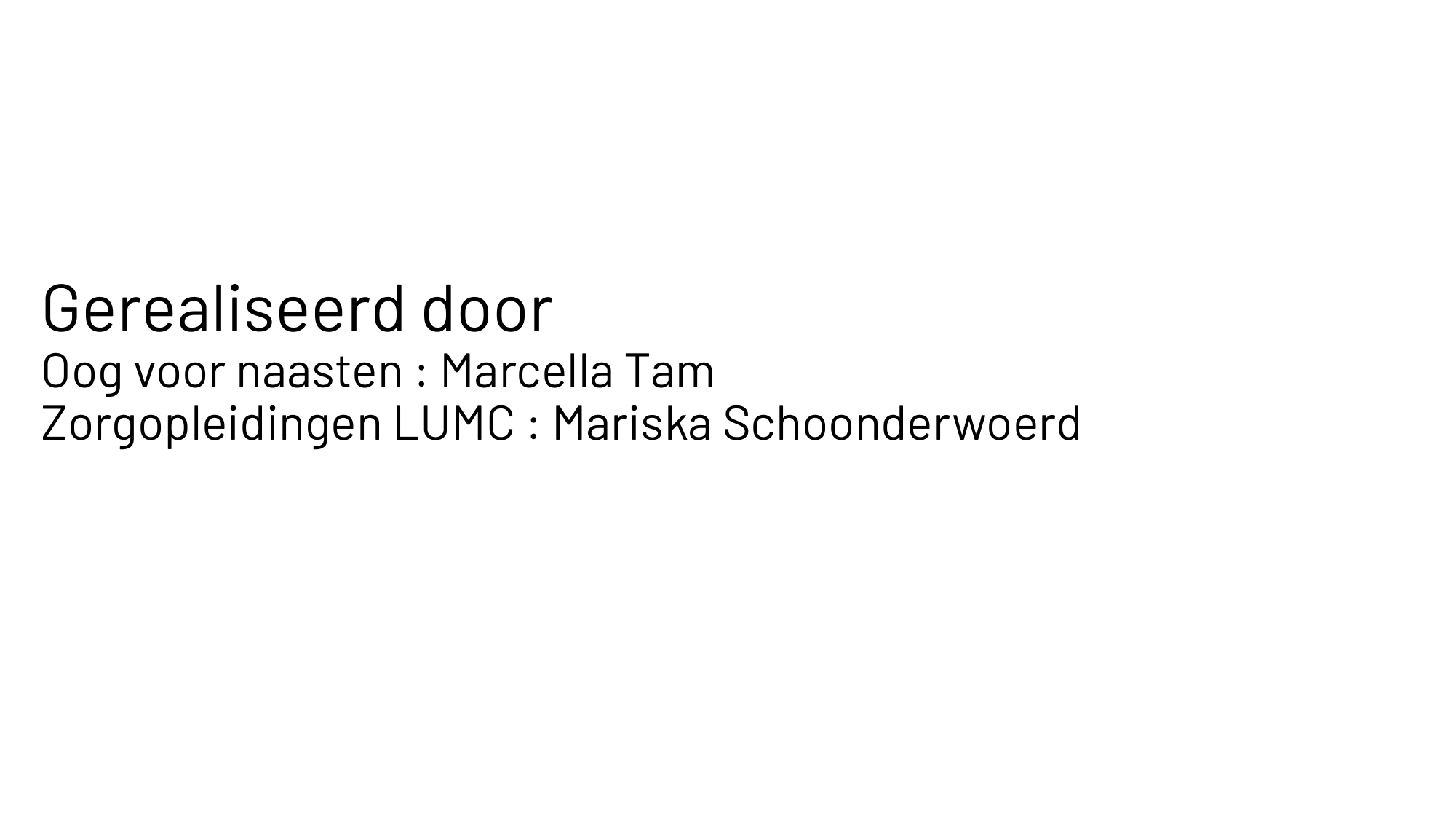

# Gerealiseerd door Oog voor naasten : Marcella Tam Zorgopleidingen LUMC : Mariska Schoonderwoerd